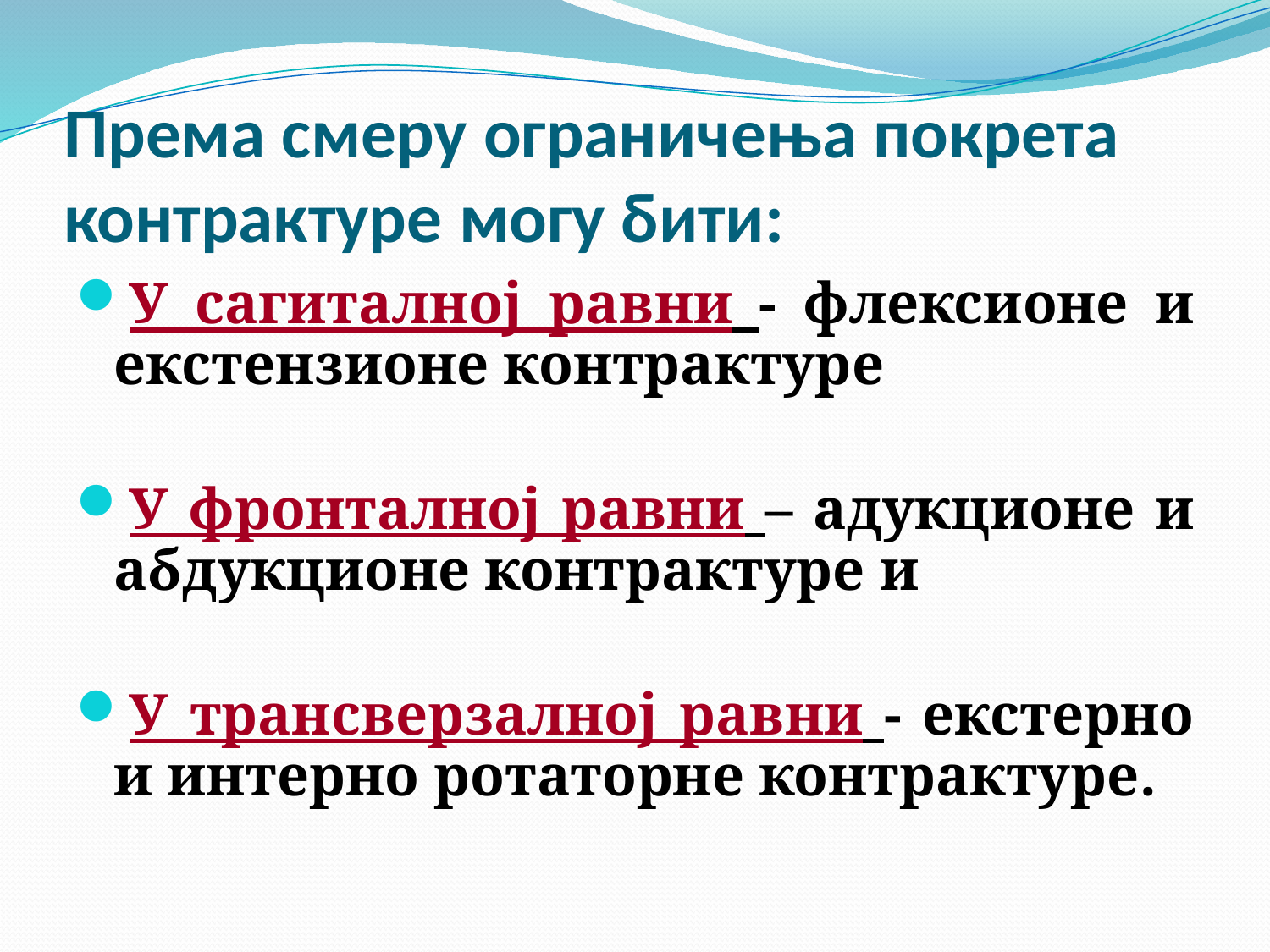

# Према смеру ограничења покрета контрактуре могу бити:
У сагиталној равни - флексионе и екстензионе контрактуре

У фронталној равни – адукционе и абдукционе контрактуре и

У трансверзалној равни - екстерно и интерно ротаторне контрактуре.